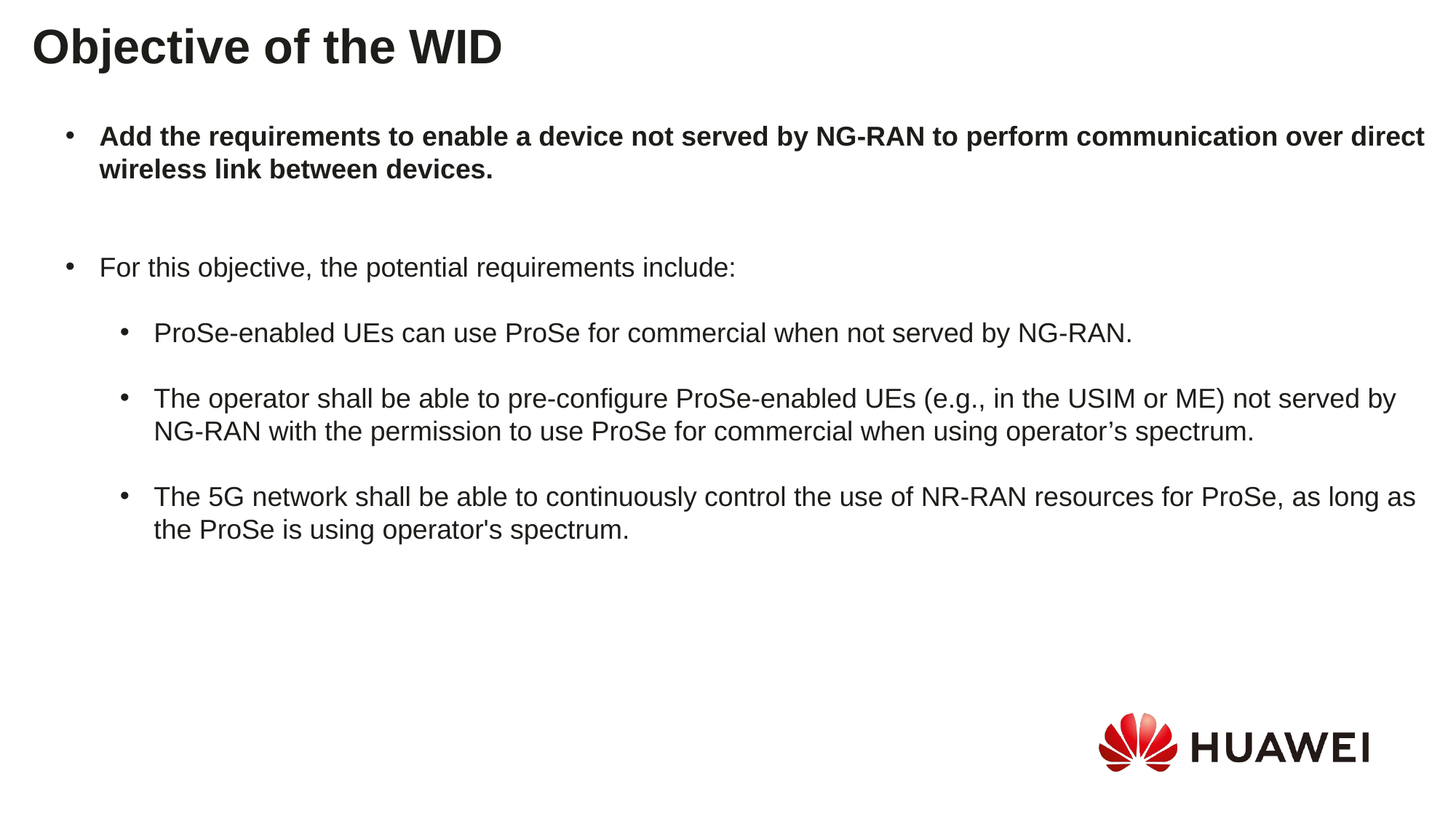

# Objective of the WID
Add the requirements to enable a device not served by NG-RAN to perform communication over direct wireless link between devices.

For this objective, the potential requirements include:

ProSe-enabled UEs can use ProSe for commercial when not served by NG-RAN.

The operator shall be able to pre-configure ProSe-enabled UEs (e.g., in the USIM or ME) not served by NG-RAN with the permission to use ProSe for commercial when using operator’s spectrum.

The 5G network shall be able to continuously control the use of NR-RAN resources for ProSe, as long as the ProSe is using operator's spectrum.